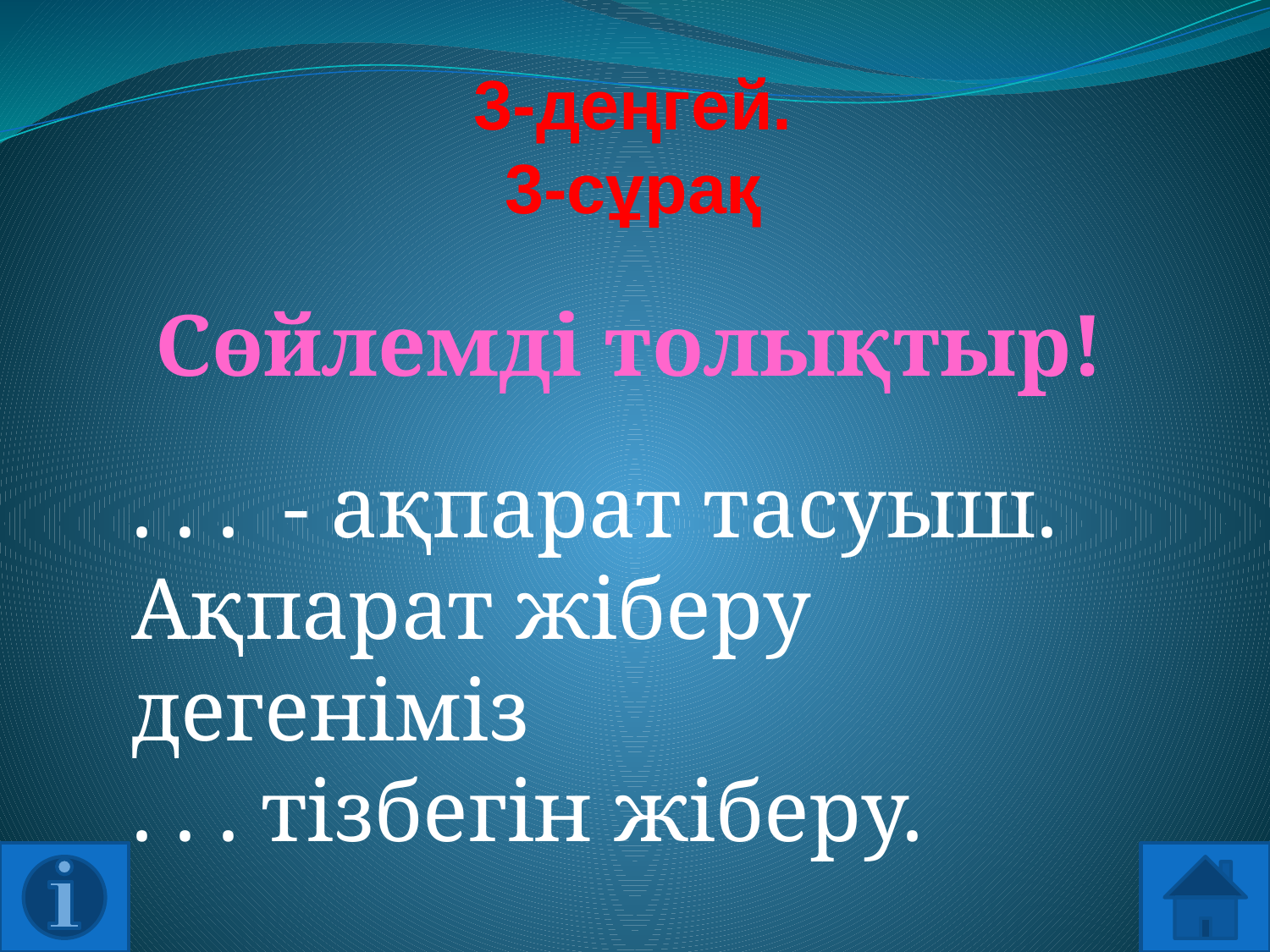

# 3-деңгей. 3-сұрақ

Сөйлемді толықтыр!

. . .  - ақпарат тасуыш. Ақпарат жіберу дегеніміз
. . . тізбегін жіберу.